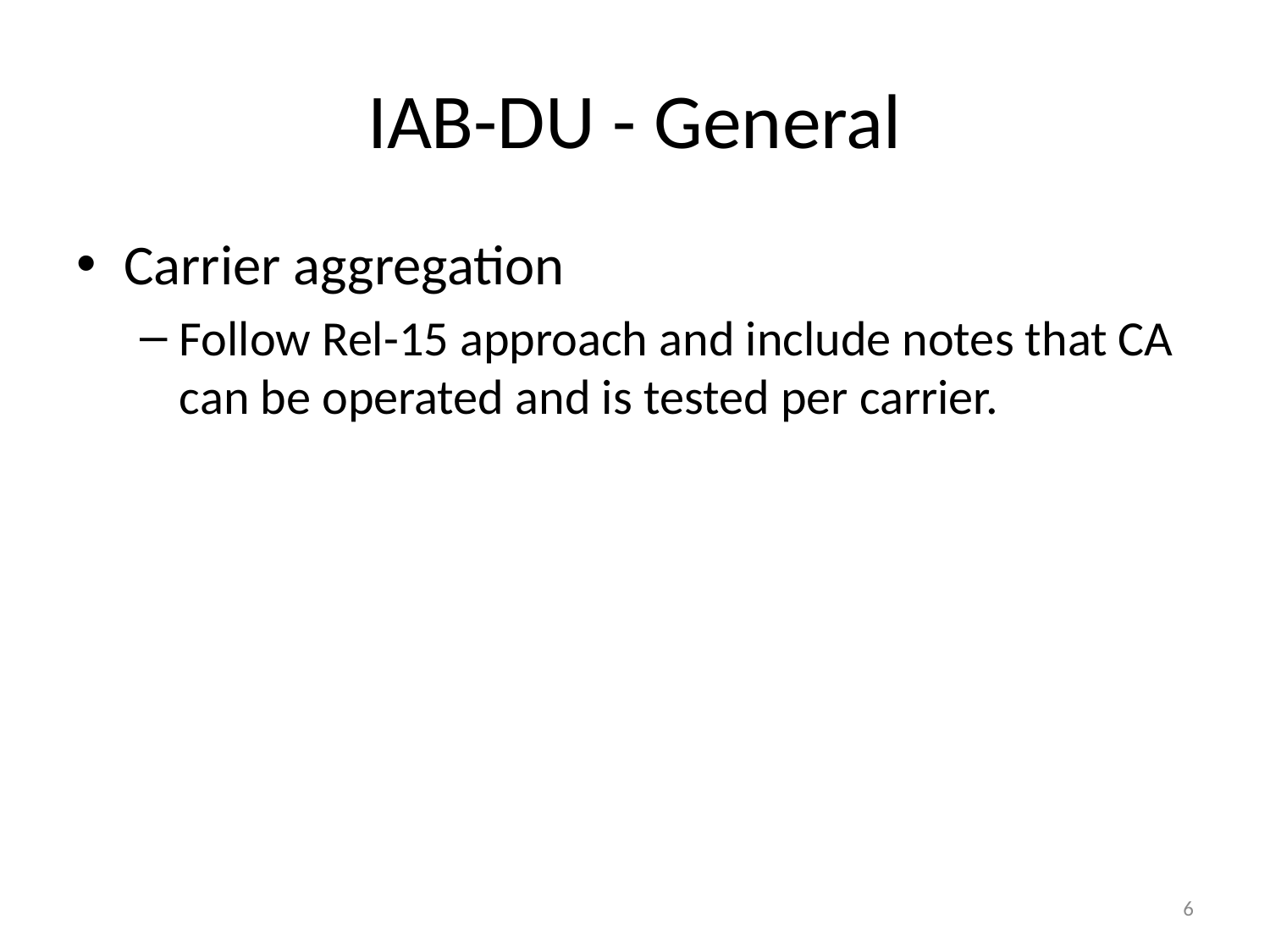

# IAB-DU - General
Carrier aggregation
Follow Rel-15 approach and include notes that CA can be operated and is tested per carrier.

6